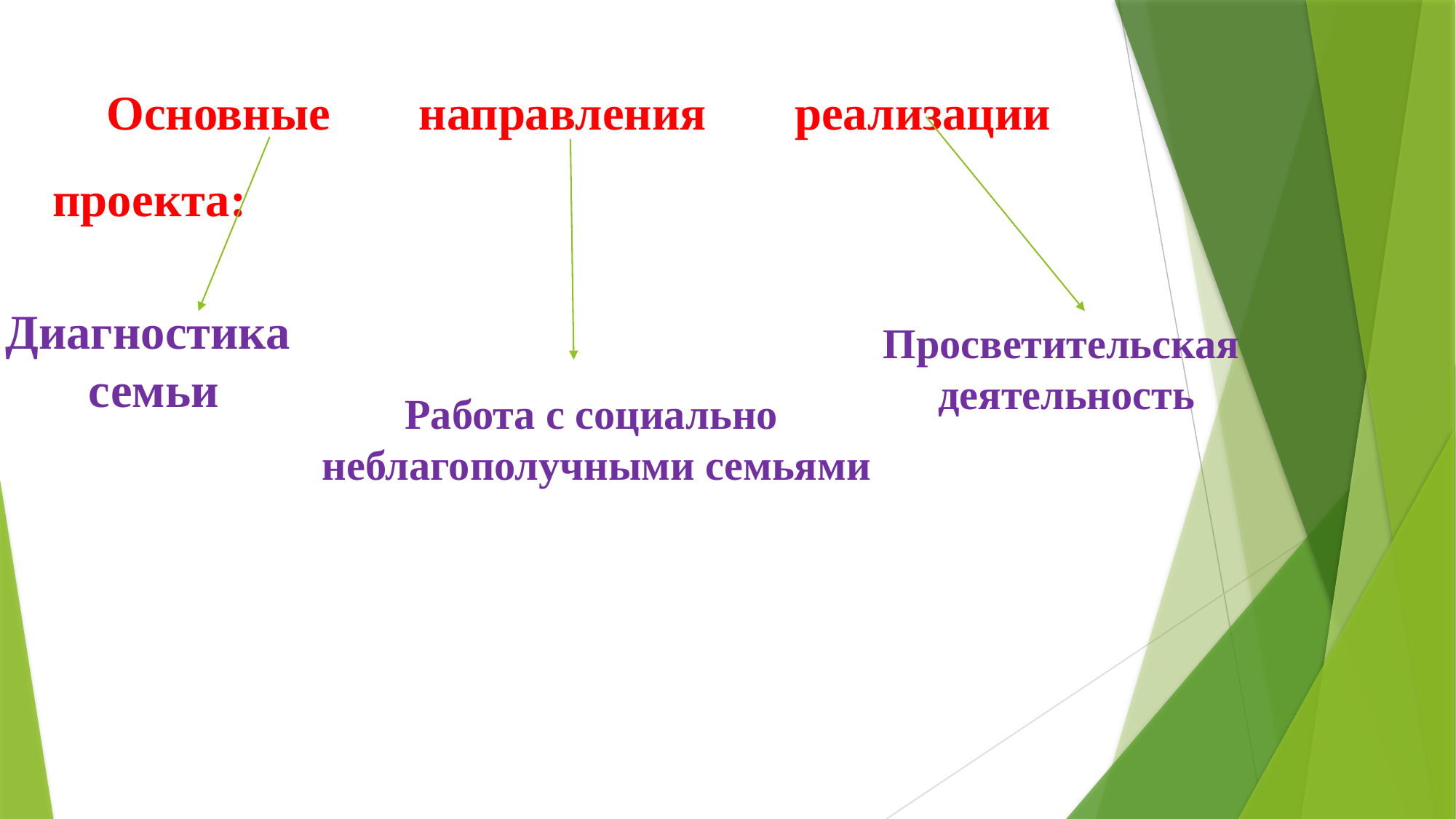

Основные направления реализации проекта:
Диагностика
семьи
Просветительская
 деятельность
Работа с социально
неблагополучными семьями